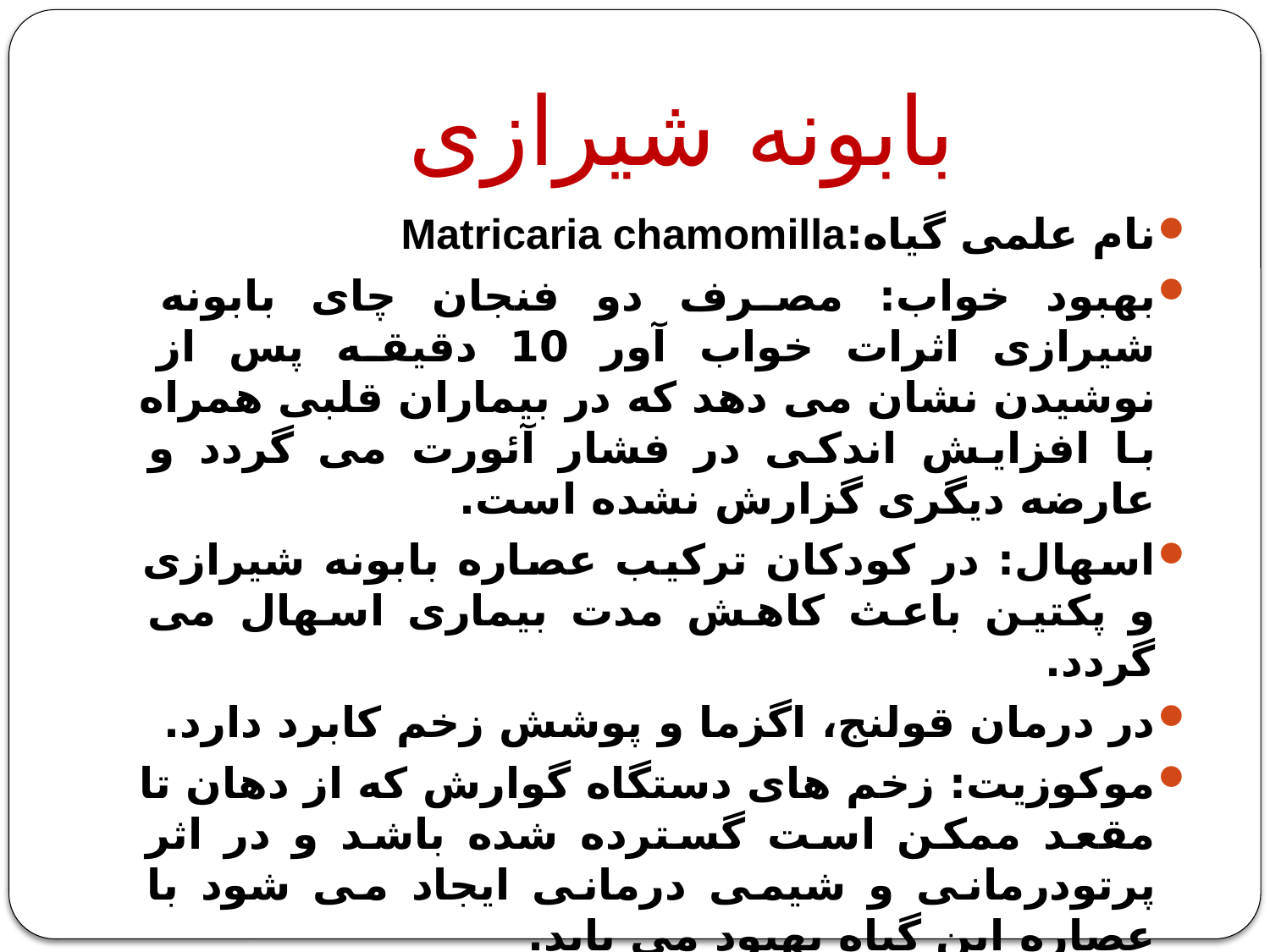

# بابونه شیرازی
نام علمی گیاه:Matricaria chamomilla
بهبود خواب: مصرف دو فنجان چای بابونه شیرازی اثرات خواب آور 10 دقیقه پس از نوشیدن نشان می دهد که در بیماران قلبی همراه با افزایش اندکی در فشار آئورت می گردد و عارضه دیگری گزارش نشده است.
اسهال: در کودکان ترکیب عصاره بابونه شیرازی و پکتین باعث کاهش مدت بیماری اسهال می گردد.
در درمان قولنج، اگزما و پوشش زخم کابرد دارد.
موکوزیت: زخم های دستگاه گوارش که از دهان تا مقعد ممکن است گسترده شده باشد و در اثر پرتودرمانی و شیمی درمانی ایجاد می شود با عصاره این گیاه بهبود می یابد.
عصاره هیدروالکلی بابونه شیرازی جهت استفاده برای شستشو و حمام های موضعی در التهابات پوستی و بافت پیوندی، زخم های عفونی و درمان زخم های باز، آبسه ها، بثورات جلدی و زخم بستر. همچنین در موارد عمل جراحی در ناحیه مقعد، التهابات واژن و درمان زخم ها م محل بخیه در اعمال جراحی زنان کاربرد دارد.